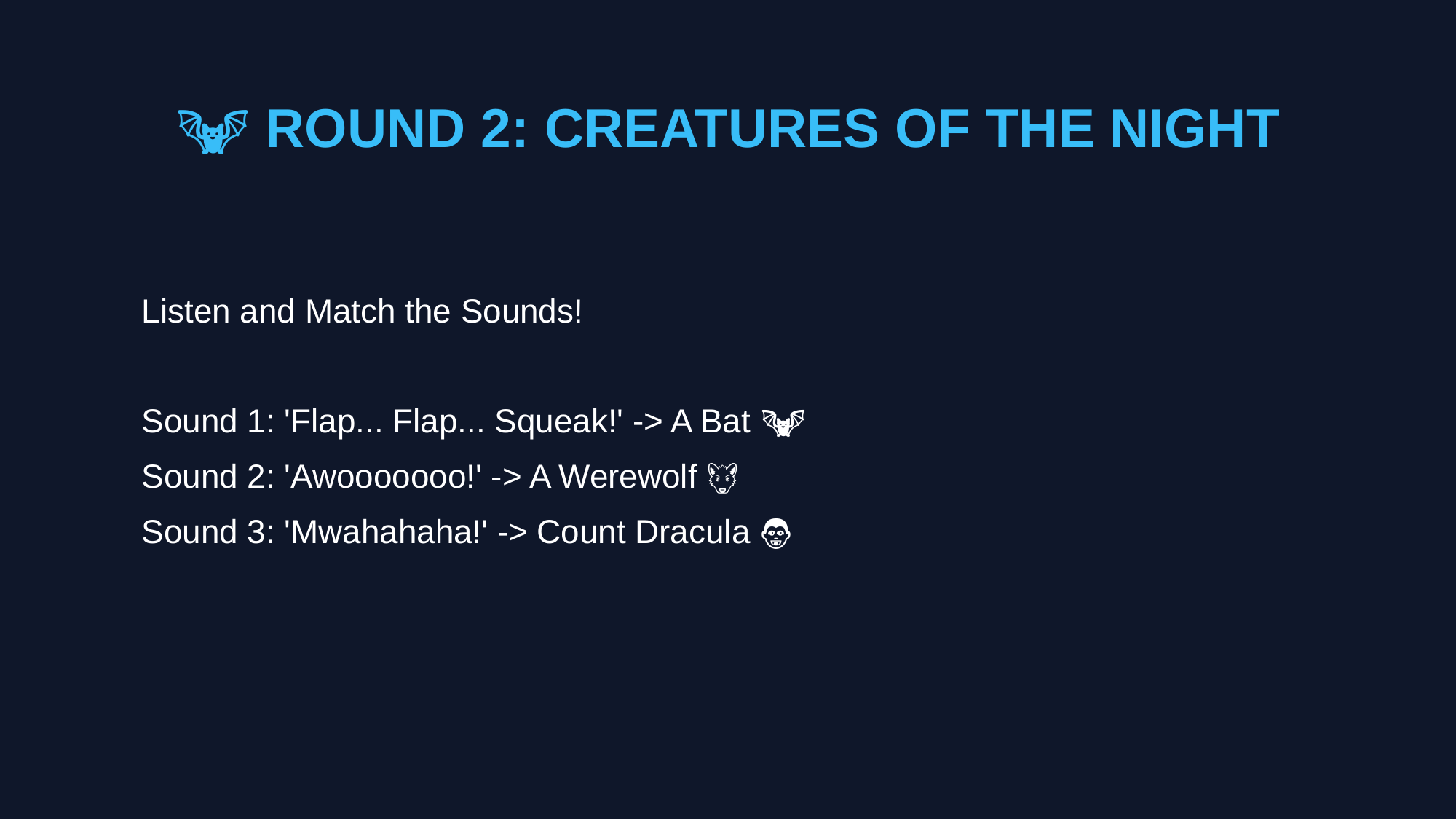

🦇 ROUND 2: CREATURES OF THE NIGHT
Listen and Match the Sounds!

Sound 1: 'Flap... Flap... Squeak!' -> A Bat 🦇
Sound 2: 'Awooooooo!' -> A Werewolf 🐺
Sound 3: 'Mwahahaha!' -> Count Dracula 🧛